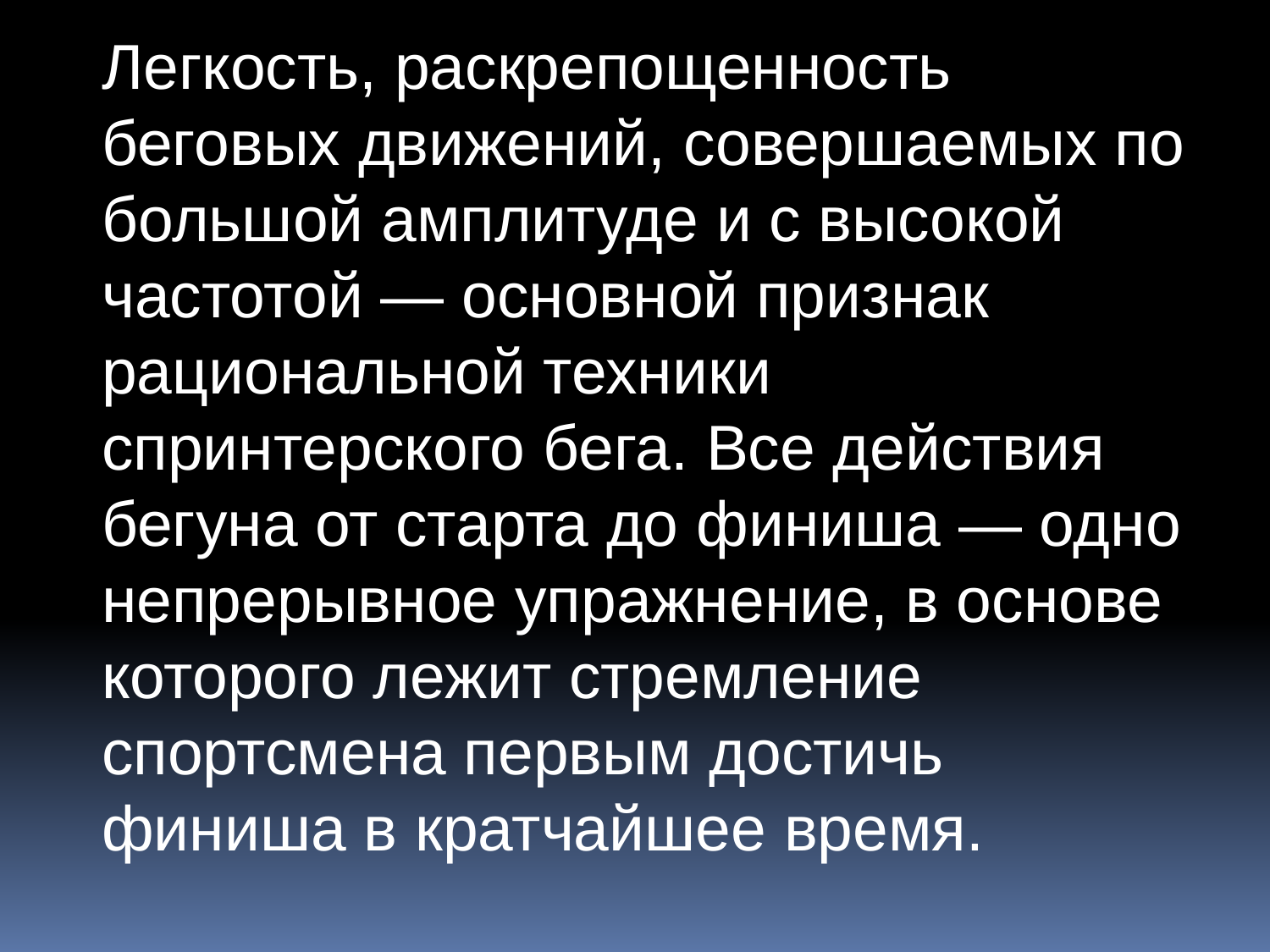

Легкость, раскрепощенность беговых движений, совершаемых по большой амплитуде и с высокой частотой — основной признак рациональной техники спринтерского бега. Все действия бегуна от старта до финиша — одно непрерывное упражнение, в основе которого лежит стремление спортсмена первым достичь финиша в кратчайшее время.